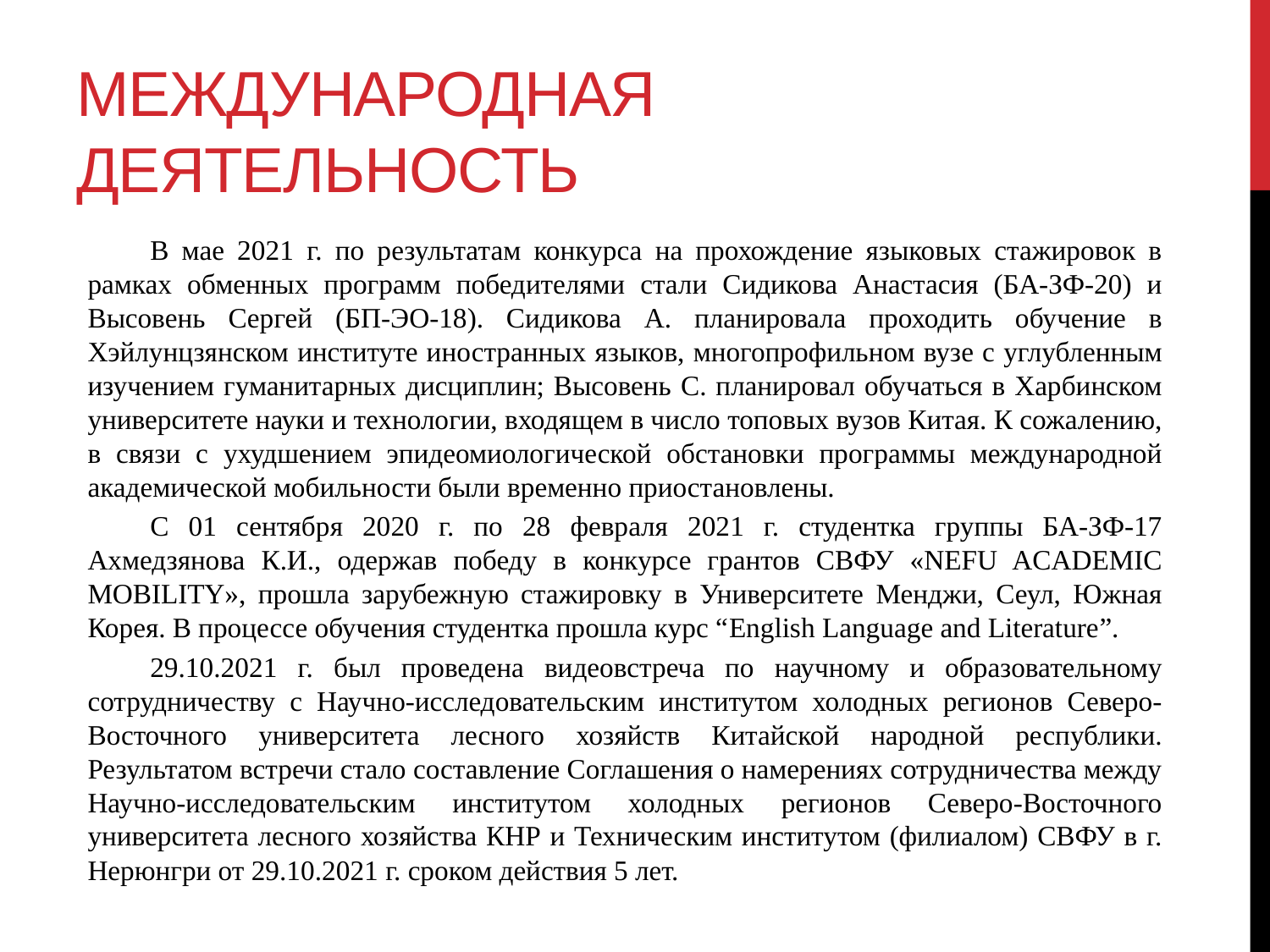

# Международная деятельность
В мае 2021 г. по результатам конкурса на прохождение языковых стажировок в рамках обменных программ победителями стали Сидикова Анастасия (БА-ЗФ-20) и Высовень Сергей (БП-ЭО-18). Сидикова А. планировала проходить обучение в Хэйлунцзянском институте иностранных языков, многопрофильном вузе с углубленным изучением гуманитарных дисциплин; Высовень С. планировал обучаться в Харбинском университете науки и технологии, входящем в число топовых вузов Китая. К сожалению, в связи с ухудшением эпидеомиологической обстановки программы международной академической мобильности были временно приостановлены.
С 01 сентября 2020 г. по 28 февраля 2021 г. студентка группы БА-ЗФ-17 Ахмедзянова К.И., одержав победу в конкурсе грантов СВФУ «NEFU ACADEMIC MOBILITY», прошла зарубежную стажировку в Университете Менджи, Сеул, Южная Корея. В процессе обучения студентка прошла курс “English Language and Literature”.
29.10.2021 г. был проведена видеовстреча по научному и образовательному сотрудничеству с Научно-исследовательским институтом холодных регионов Северо-Восточного университета лесного хозяйств Китайской народной республики. Результатом встречи стало составление Соглашения о намерениях сотрудничества между Научно-исследовательским институтом холодных регионов Северо-Восточного университета лесного хозяйства КНР и Техническим институтом (филиалом) СВФУ в г. Нерюнгри от 29.10.2021 г. сроком действия 5 лет.